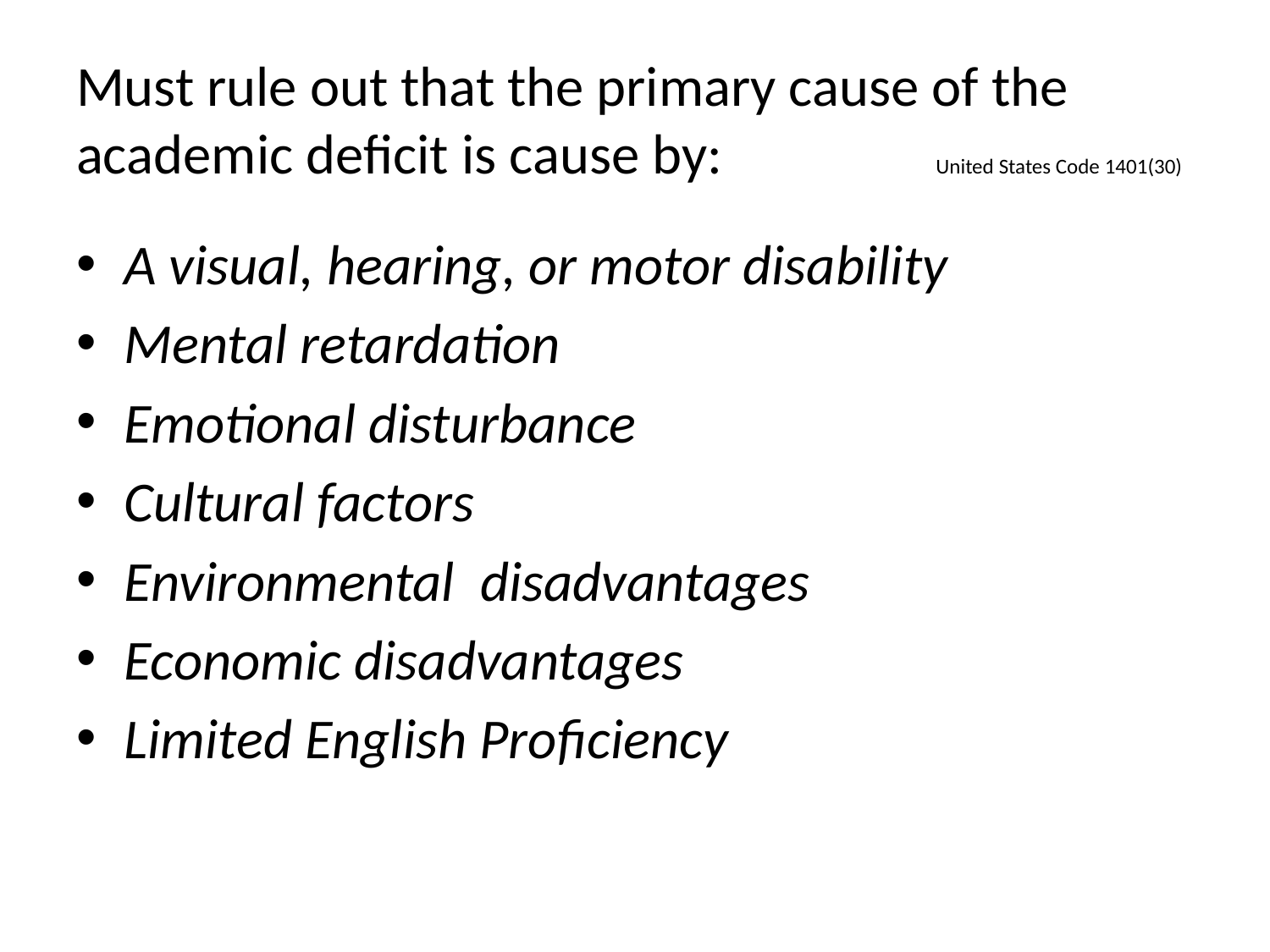

# Must rule out that the primary cause of the academic deficit is cause by:                                            United States Code 1401(30)
A visual, hearing, or motor disability
Mental retardation
Emotional disturbance
Cultural factors
Environmental  disadvantages
Economic disadvantages
Limited English Proficiency